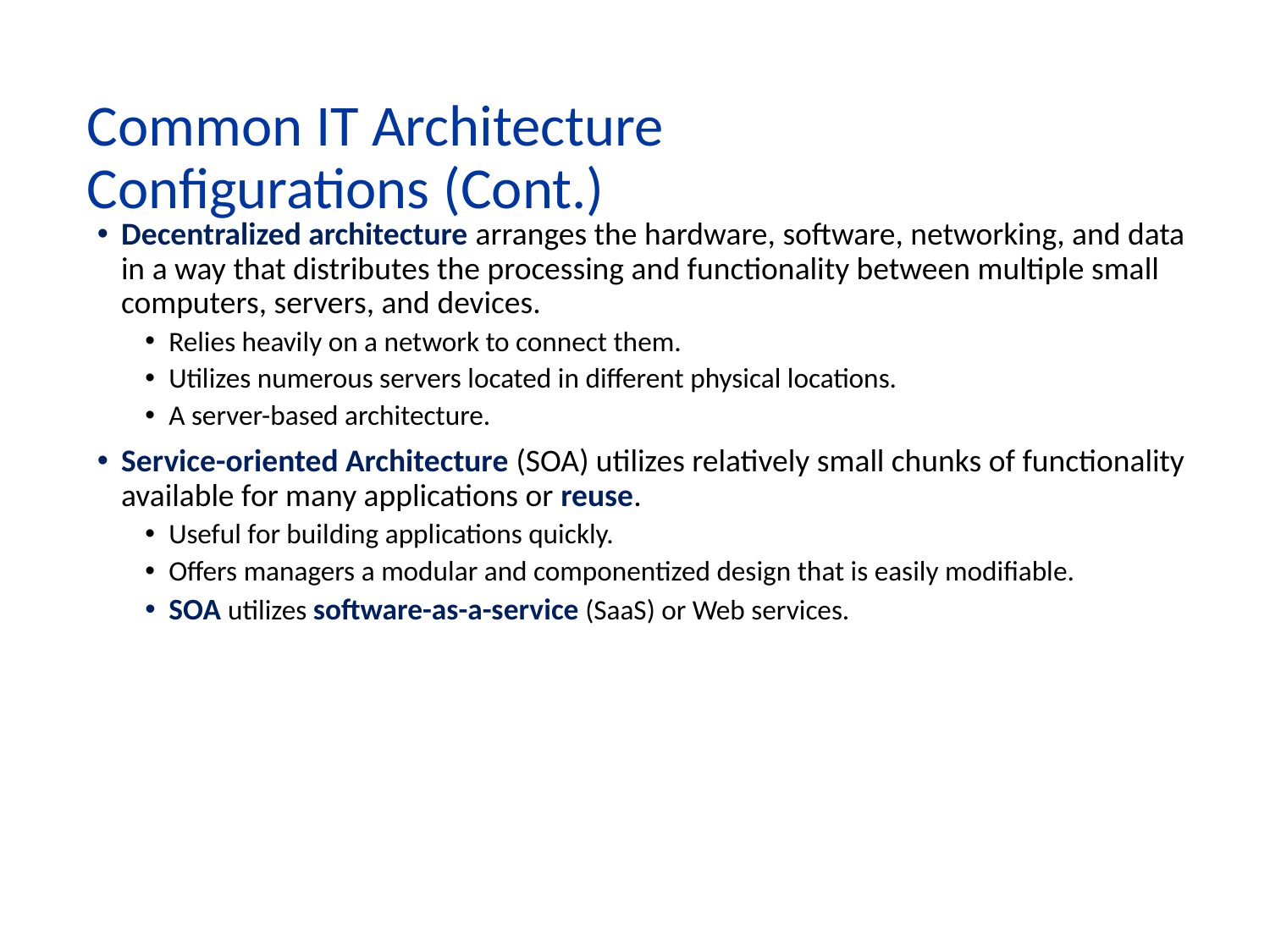

# Common IT Architecture Configurations (Cont.)
Decentralized architecture arranges the hardware, software, networking, and data in a way that distributes the processing and functionality between multiple small computers, servers, and devices.
Relies heavily on a network to connect them.
Utilizes numerous servers located in different physical locations.
A server-based architecture.
Service-oriented Architecture (SOA) utilizes relatively small chunks of functionality available for many applications or reuse.
Useful for building applications quickly.
Offers managers a modular and componentized design that is easily modifiable.
SOA utilizes software-as-a-service (SaaS) or Web services.